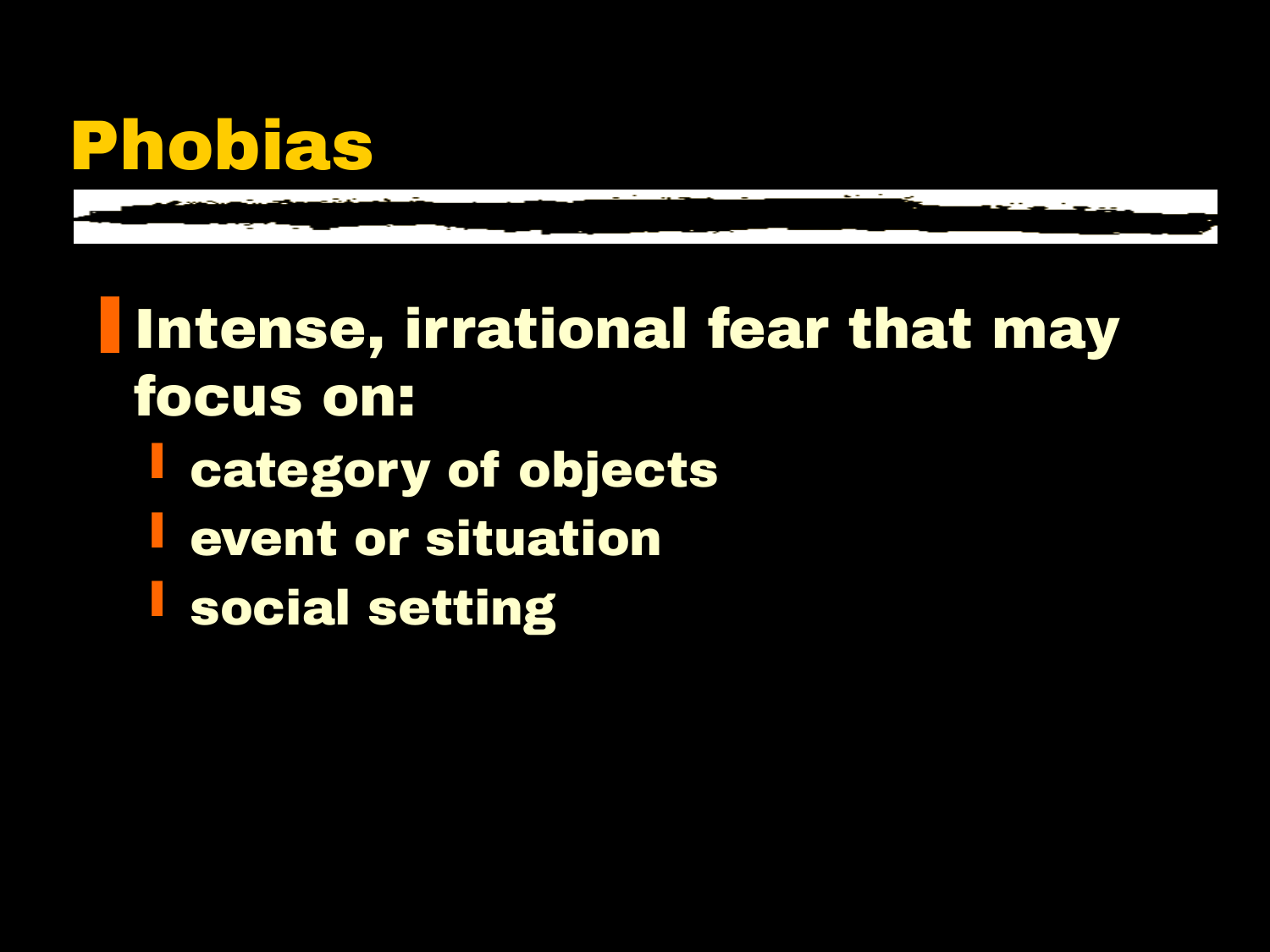

# Phobias
Intense, irrational fear that may focus on:
category of objects
event or situation
social setting